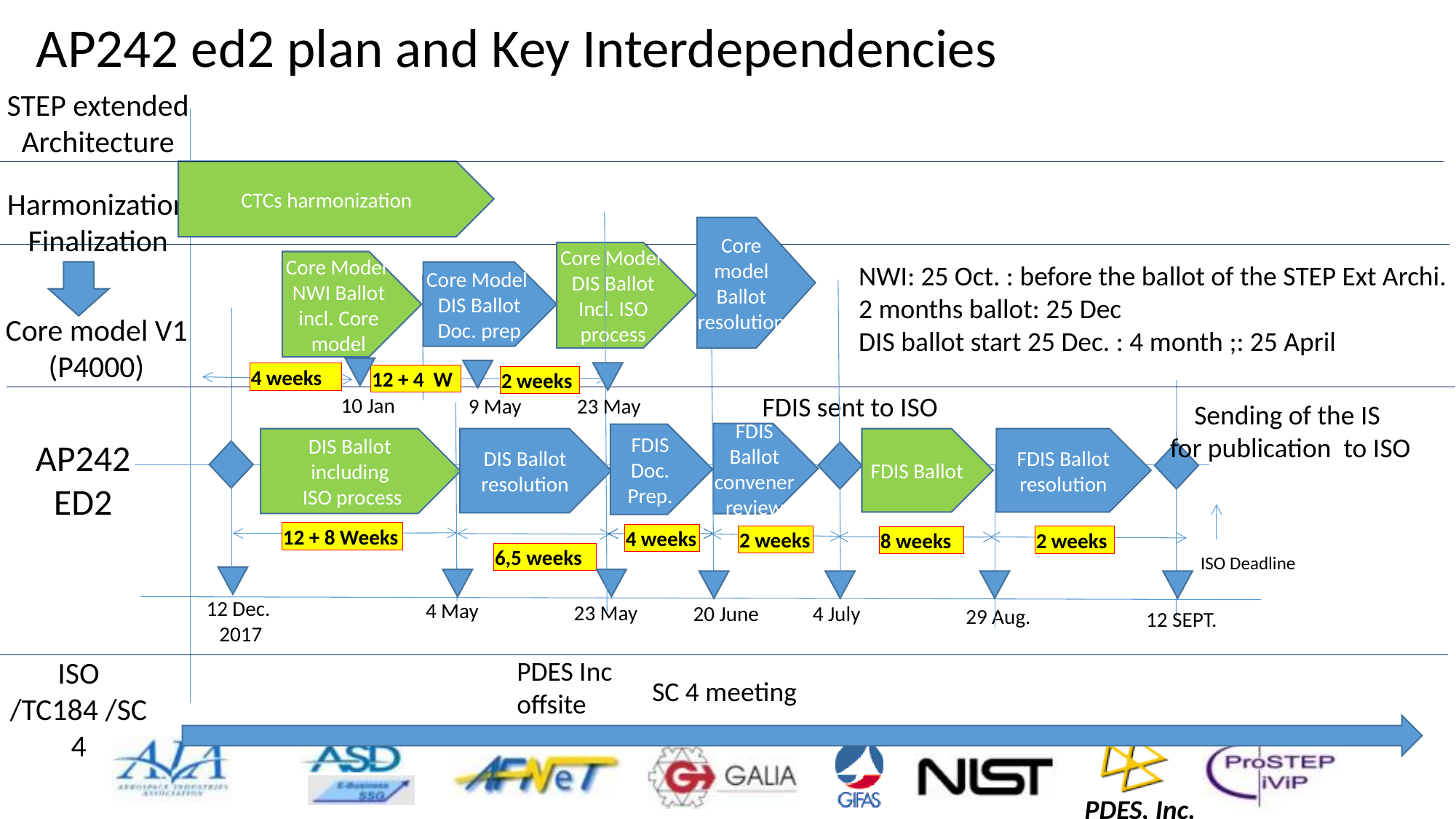

# AP242 ed2 plan and Key Interdependencies
STEP extended Architecture
CTCs harmonization
Harmonization
Finalization
Core model
Ballot resolution
Core Model
DIS Ballot
Incl. ISO process
Core Model
NWI Ballot
incl. Core model
NWI: 25 Oct. : before the ballot of the STEP Ext Archi.
2 months ballot: 25 Dec
DIS ballot start 25 Dec. : 4 month ;: 25 April

Core Model
DIS Ballot
Doc. prep
Core model V1
(P4000)

4 weeks
12 + 4  W
2 weeks
FDIS sent to ISO
10 Jan
9 May
23 May
Sending of the IS
 for publication  to ISO
FDIS Ballot
convener review
FDIS
Doc.
Prep.
DIS Ballot resolution
DIS Ballot including
 ISO process
FDIS Ballot
FDIS Ballot resolution
AP242 ED2

12 + 8 Weeks
4 weeks
2 weeks
2 weeks
8 weeks
6,5 weeks
ISO Deadline

12 Dec.
2017
4 May
23 May
4 July
20 June
29 Aug.
12 SEPT.
ISO /TC184 /SC 4
PDES Inc
offsite
SC 4 meeting